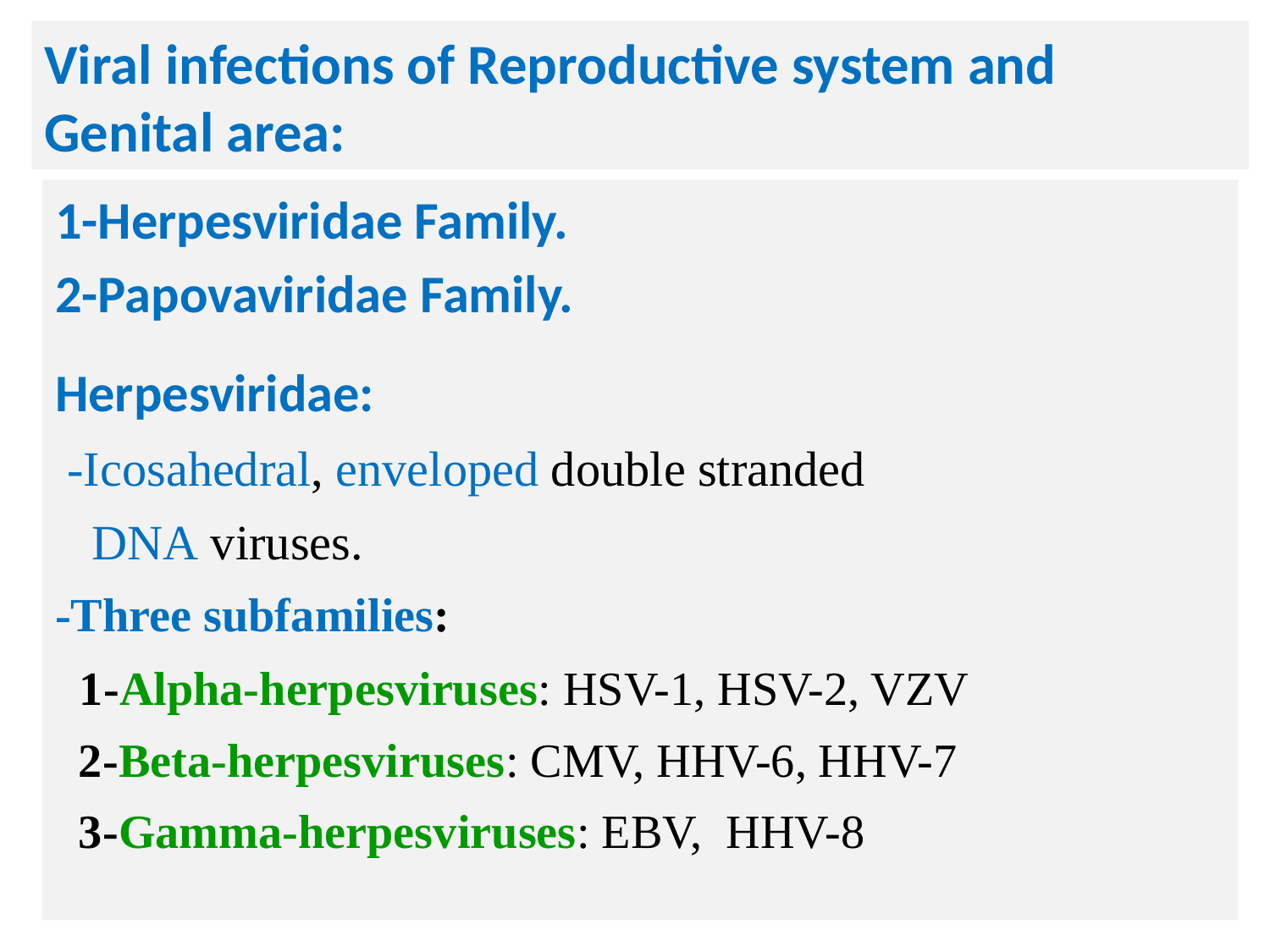

# Viral infections of Reproductive system and Genital area:
1-Herpesviridae Family.
2-Papovaviridae Family.

Herpesviridae:
 -Icosahedral, enveloped double stranded
   DNA viruses.
-Three subfamilies:
  1-Alpha-herpesviruses: HSV-1, HSV-2, VZV
  2-Beta-herpesviruses: CMV, HHV-6, HHV-7
  3-Gamma-herpesviruses: EBV,  HHV-8